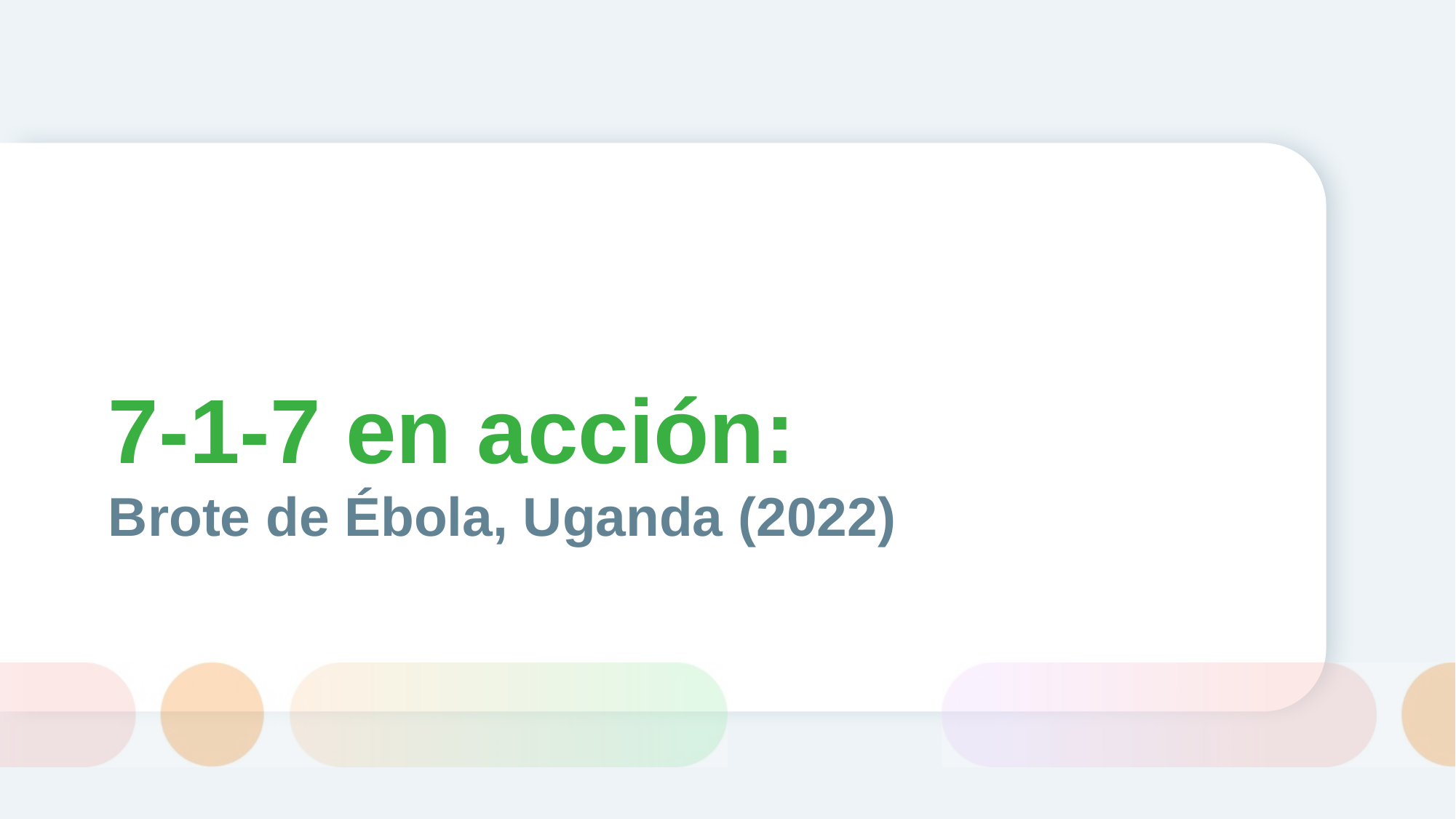

7-1-7 en acción:
Brote de Ébola, Uganda (2022)